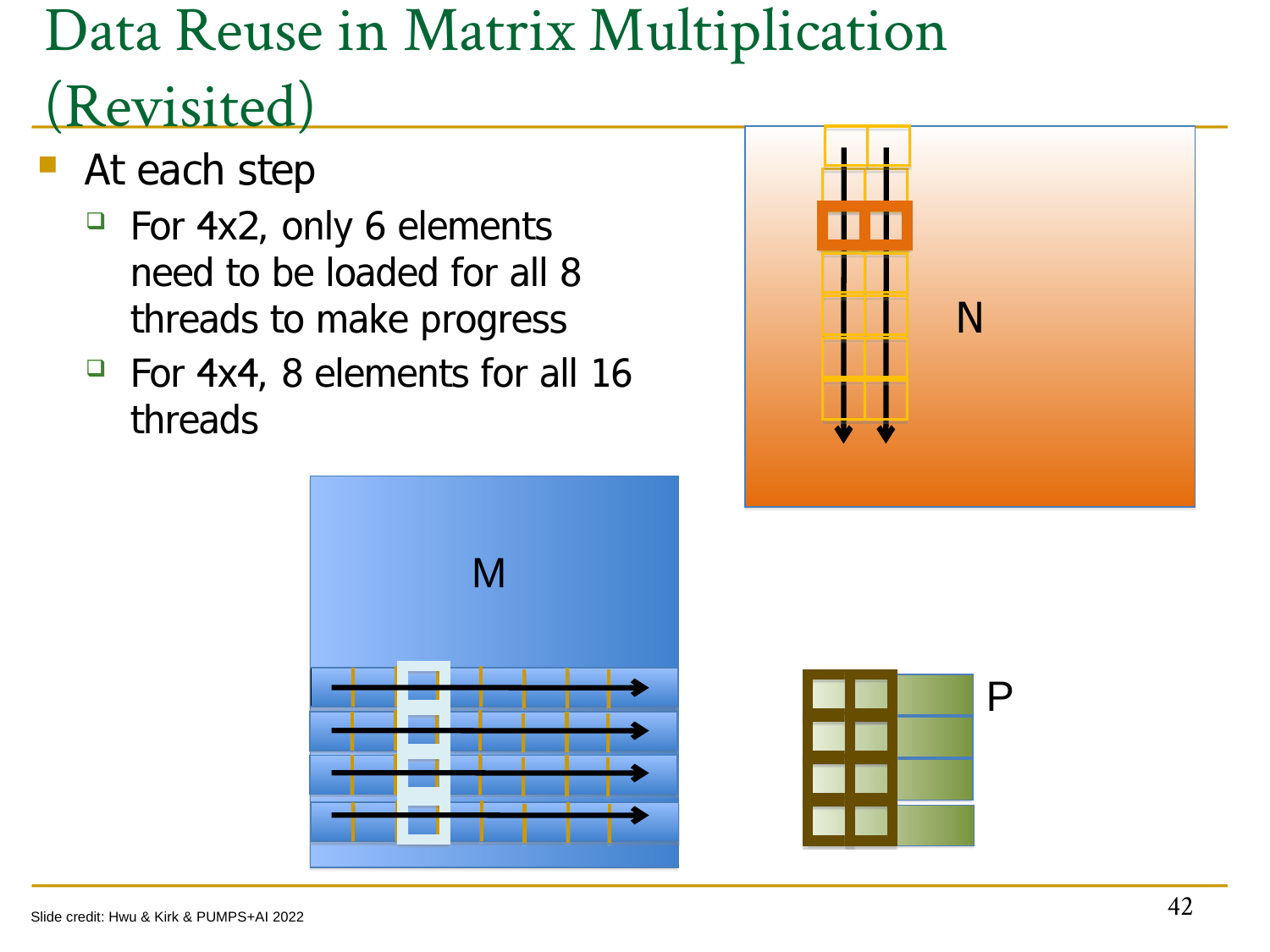

# Data Reuse in Matrix Multiplication (Revisited)
N

At each step
For 4x2, only 6 elements need to be loaded for all 8 threads to make progress
For 4x4, 8 elements for all 16 threads

M
P

42
Slide credit: Hwu & Kirk & PUMPS+AI 2022